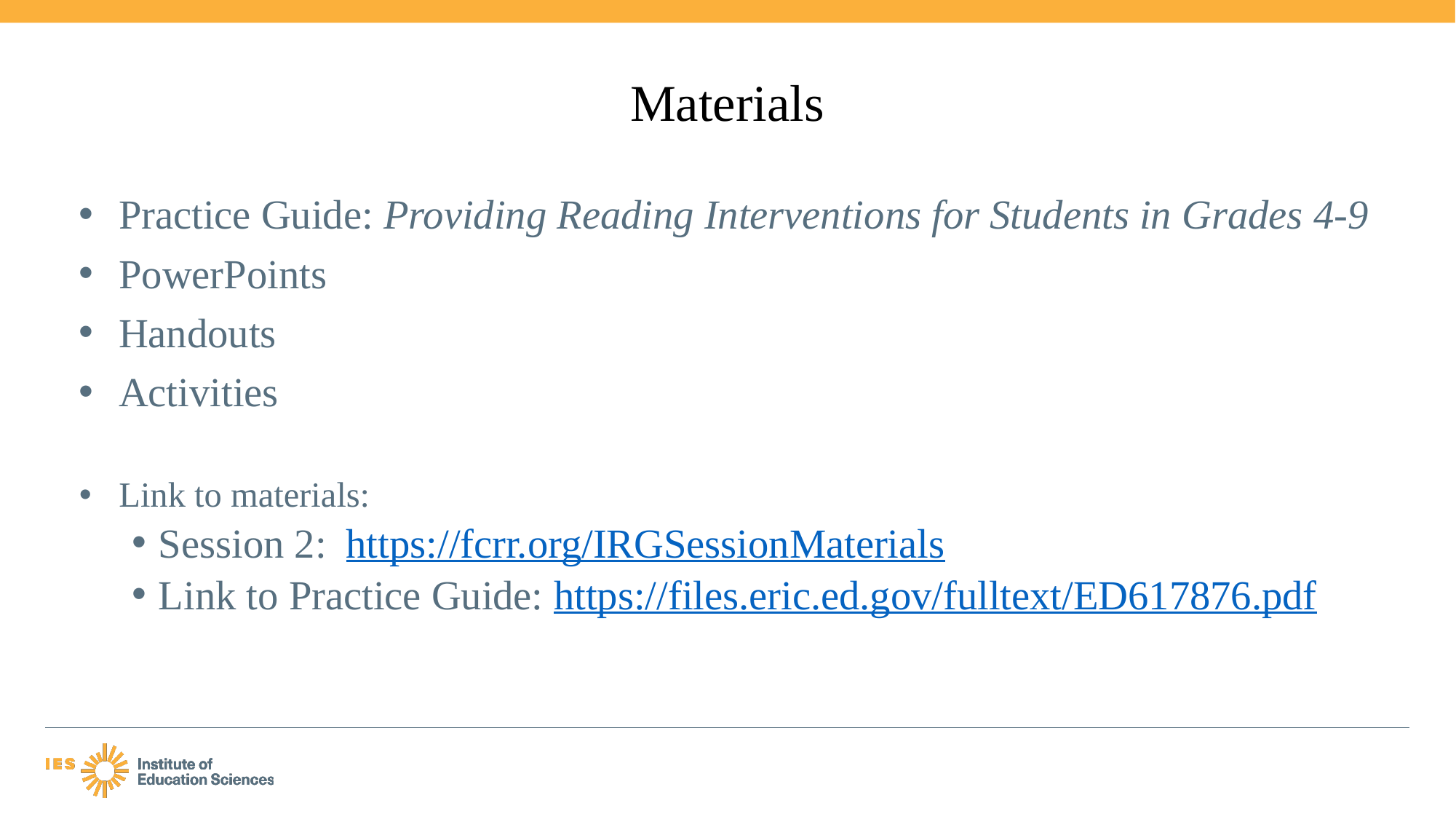

# Materials
Practice Guide: Providing Reading Interventions for Students in Grades 4-9
PowerPoints
Handouts
Activities

Link to materials:
Session 2:  https://fcrr.org/IRGSessionMaterials
Link to Practice Guide: https://files.eric.ed.gov/fulltext/ED617876.pdf